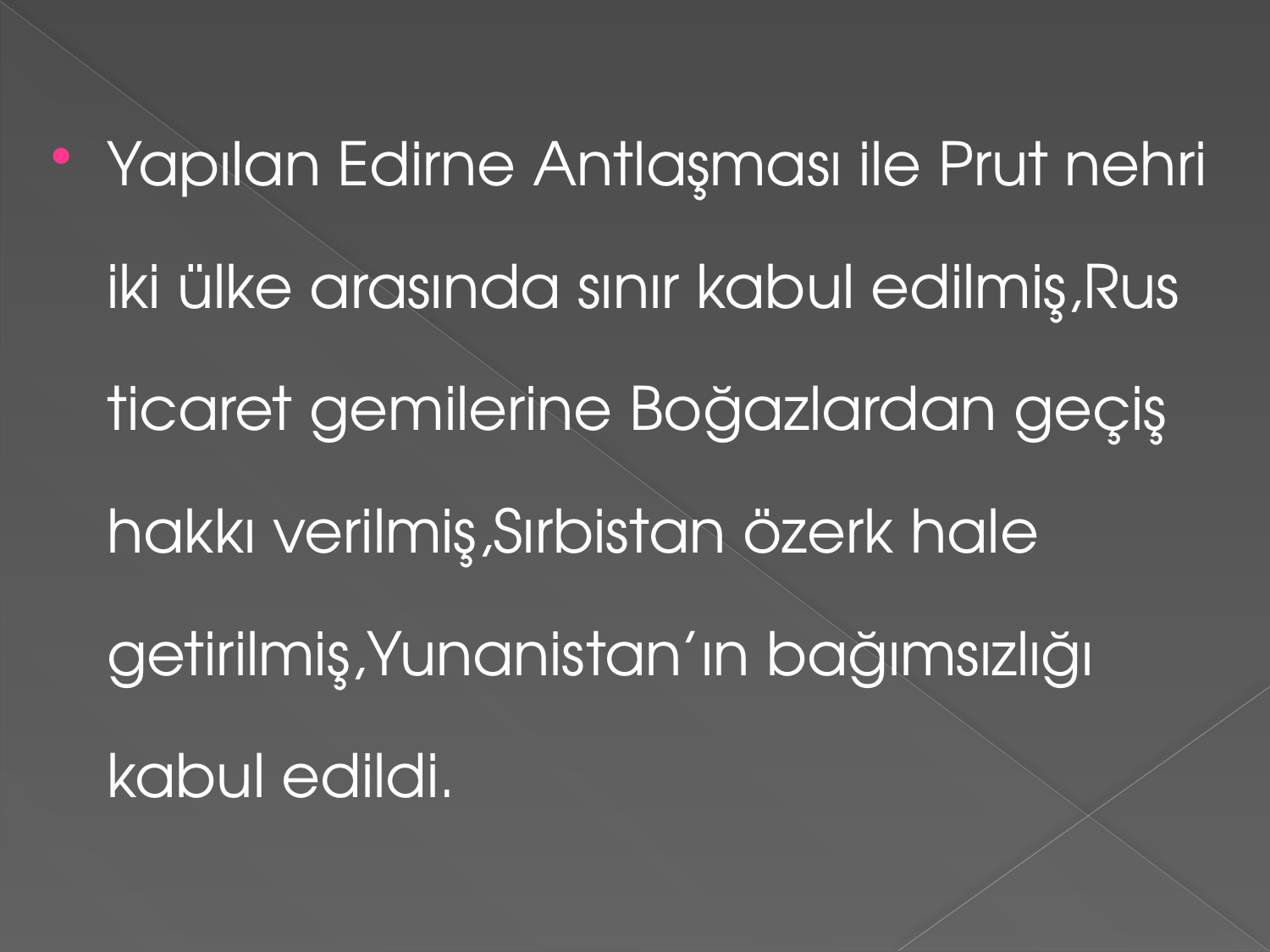

Yapılan Edirne Antlaşması ile Prut nehri iki ülke arasında sınır kabul edilmiş,Rus ticaret gemilerine Boğazlardan geçiş hakkı verilmiş,Sırbistan özerk hale getirilmiş,Yunanistan’ın bağımsızlığı kabul edildi.